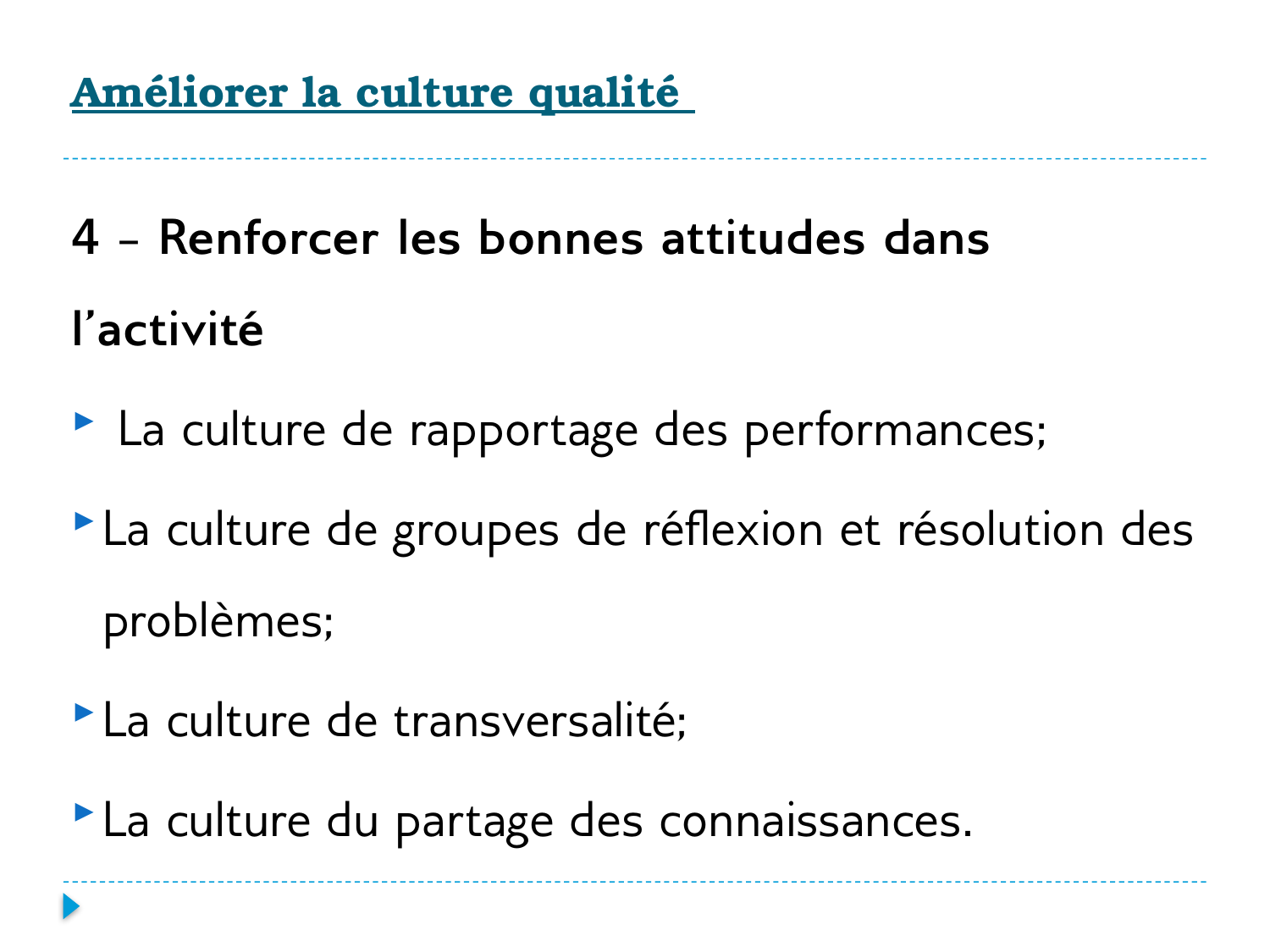

# Améliorer la culture qualité
4 – Renforcer les bonnes attitudes dans l’activité
 La culture de rapportage des performances;
La culture de groupes de réflexion et résolution des problèmes;
La culture de transversalité;
La culture du partage des connaissances.